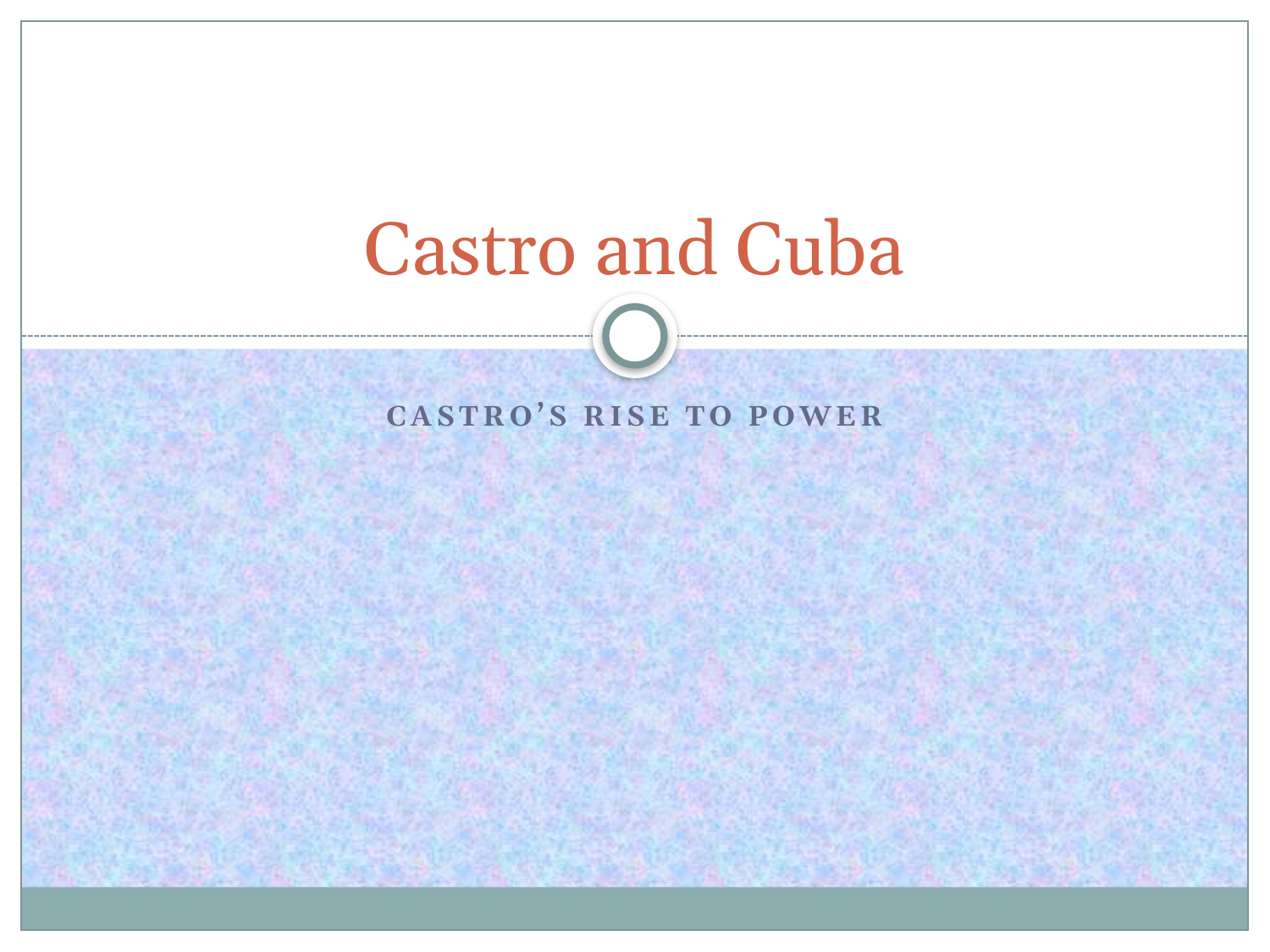

# Castro and Cuba
Castro’s Rise to Power